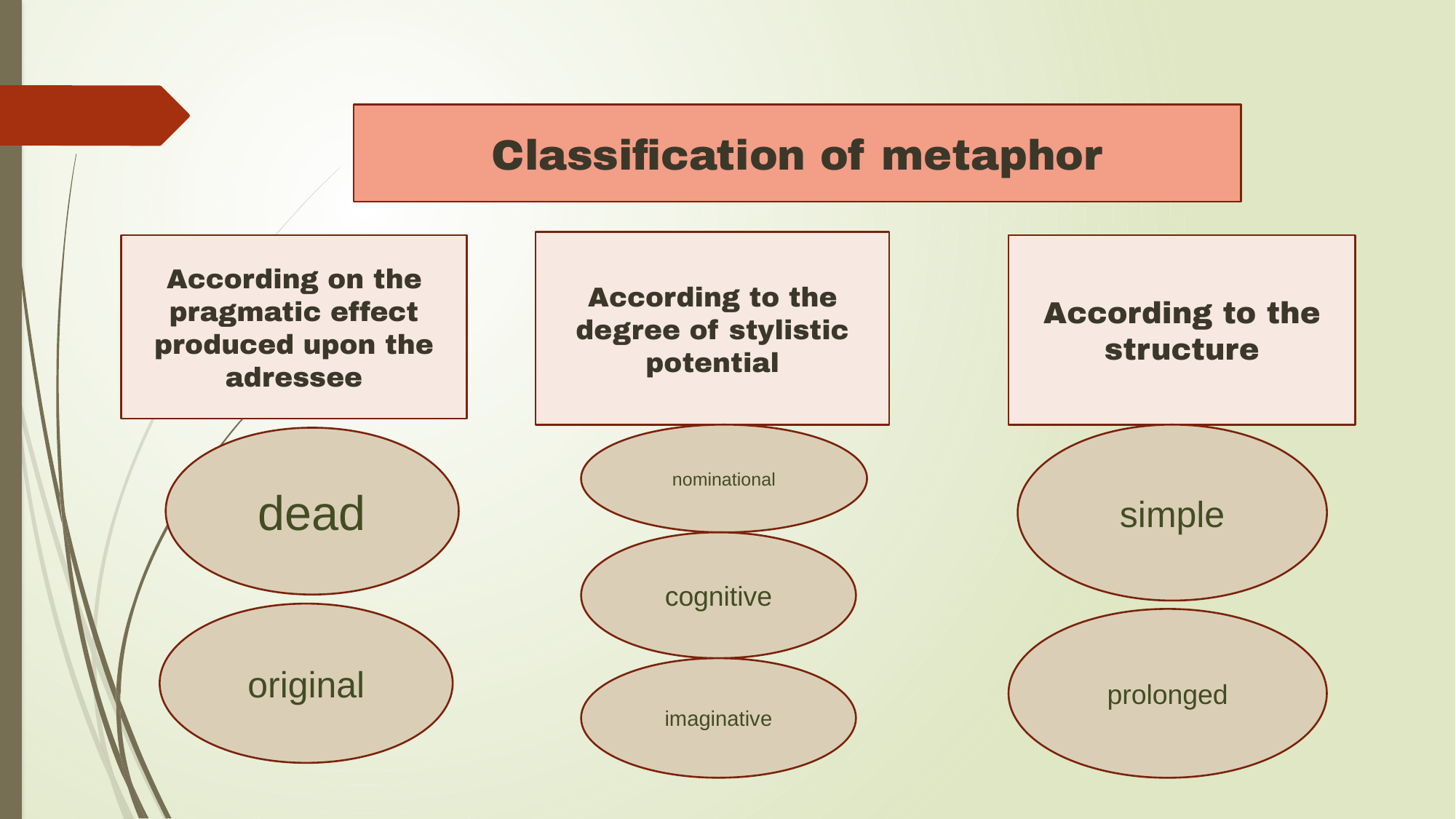

Classification of metaphor
According to the degree of stylistic potential
According on the pragmatic effect produced upon the adressee
According to the structure
nominational
simple
dead
cognitive
original
prolonged
imaginative